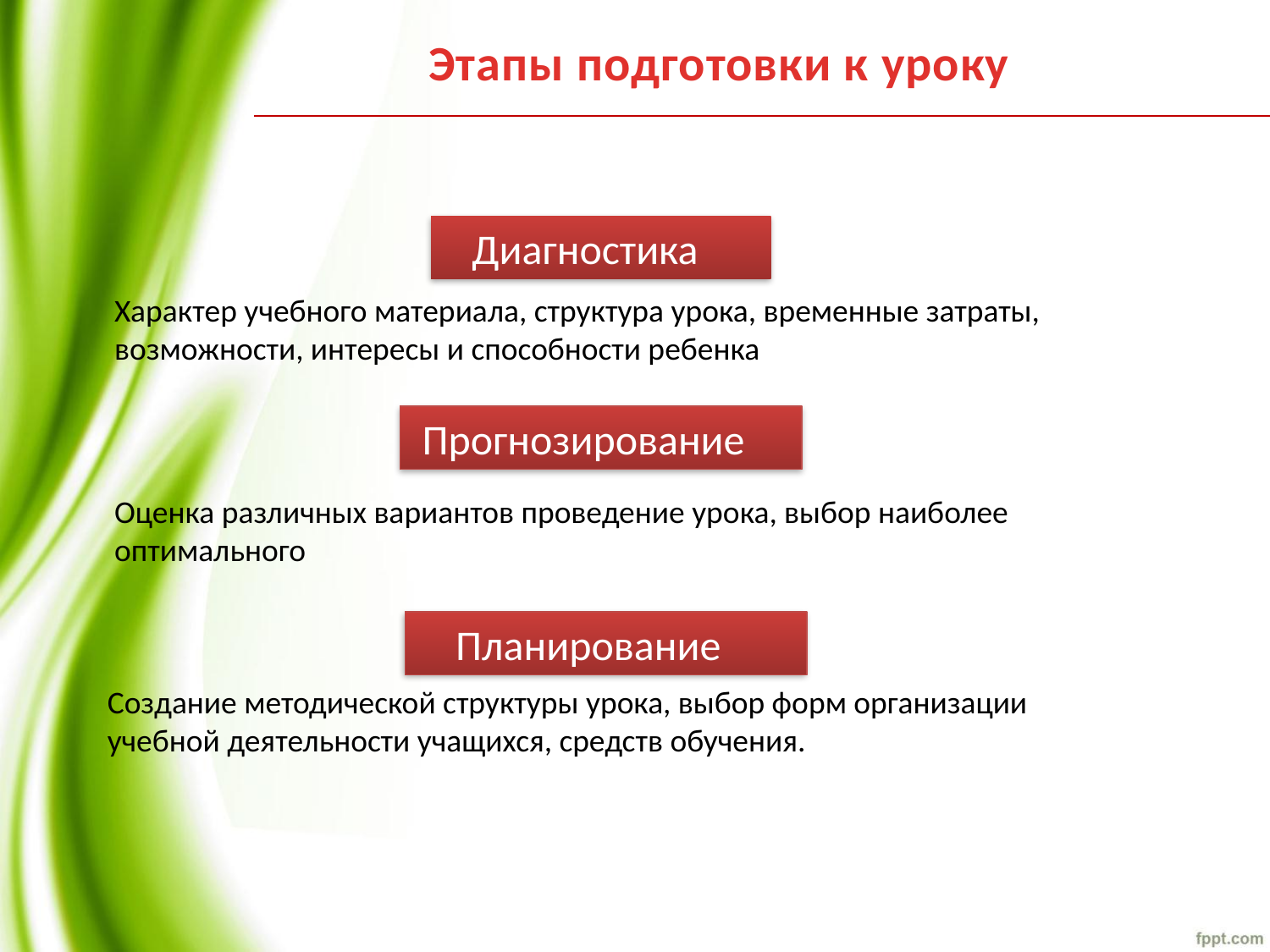

Этапы подготовки к уроку
   Диагностика
 Прогнозирование
Оценка различных вариантов проведение урока, выбор наиболее оптимального
    Планирование
Создание методической структуры урока, выбор форм организации учебной деятельности учащихся, средств обучения.
Характер учебного материала, структура урока, временные затраты, возможности, интересы и способности ребенка